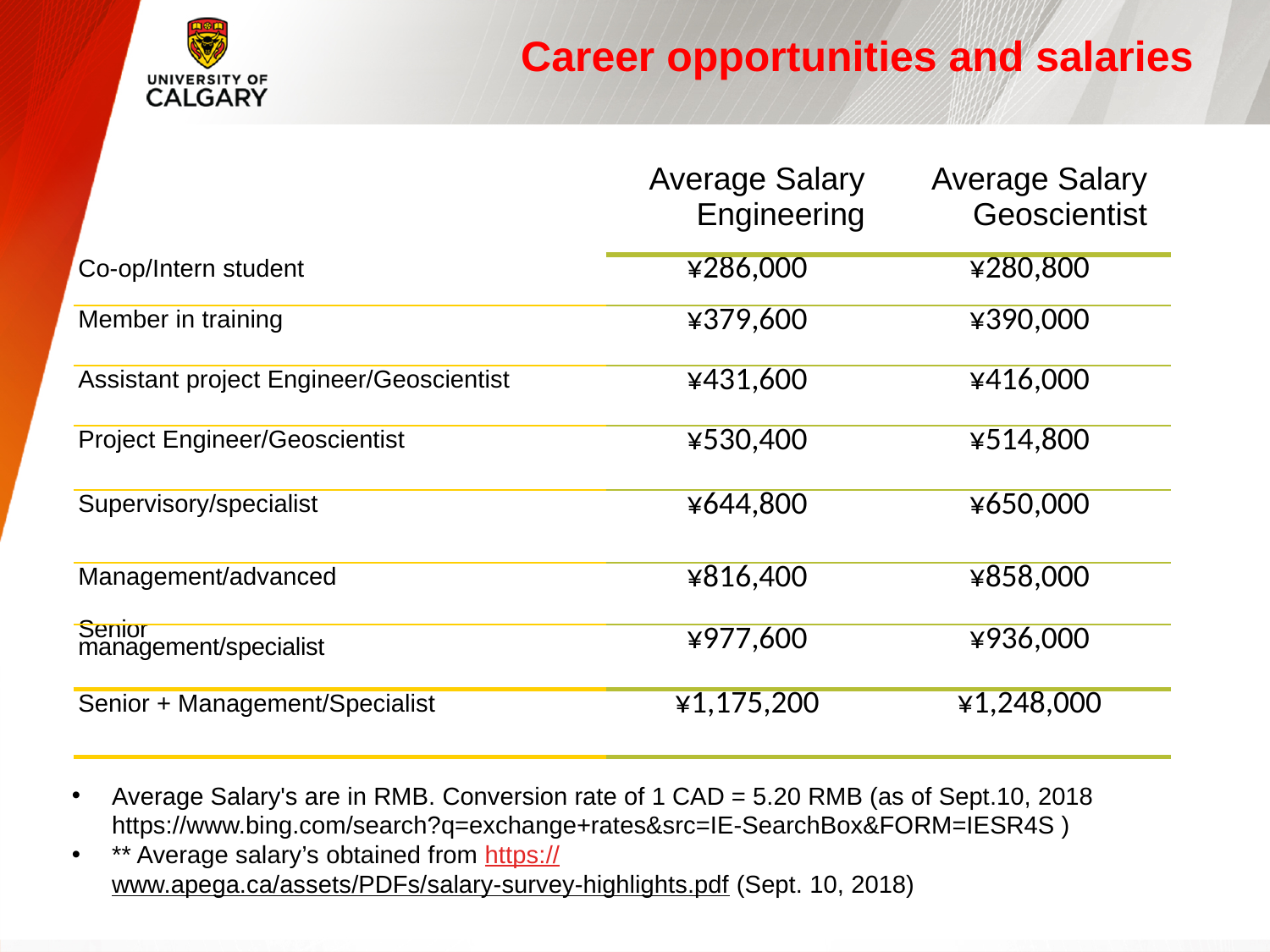

# Career opportunities and salaries
|  | Average Salary Engineering | Average Salary Geoscientist |
| --- | --- | --- |
| Co-op/Intern student | ¥286,000 | ¥280,800 |
| Member in training | ¥379,600 | ¥390,000 |
| Assistant project Engineer/Geoscientist | ¥431,600 | ¥416,000 |
| Project Engineer/Geoscientist | ¥530,400 | ¥514,800 |
| Supervisory/specialist | ¥644,800 | ¥650,000 |
| Management/advanced | ¥816,400 | ¥858,000 |
| Senior management/specialist | ¥977,600 | ¥936,000 |
| Senior + Management/Specialist | ¥1,175,200 | ¥1,248,000 |
Average Salary's are in RMB. Conversion rate of 1 CAD = 5.20 RMB (as of Sept.10, 2018 https://www.bing.com/search?q=exchange+rates&src=IE-SearchBox&FORM=IESR4S )
** Average salary’s obtained from https://www.apega.ca/assets/PDFs/salary-survey-highlights.pdf (Sept. 10, 2018)